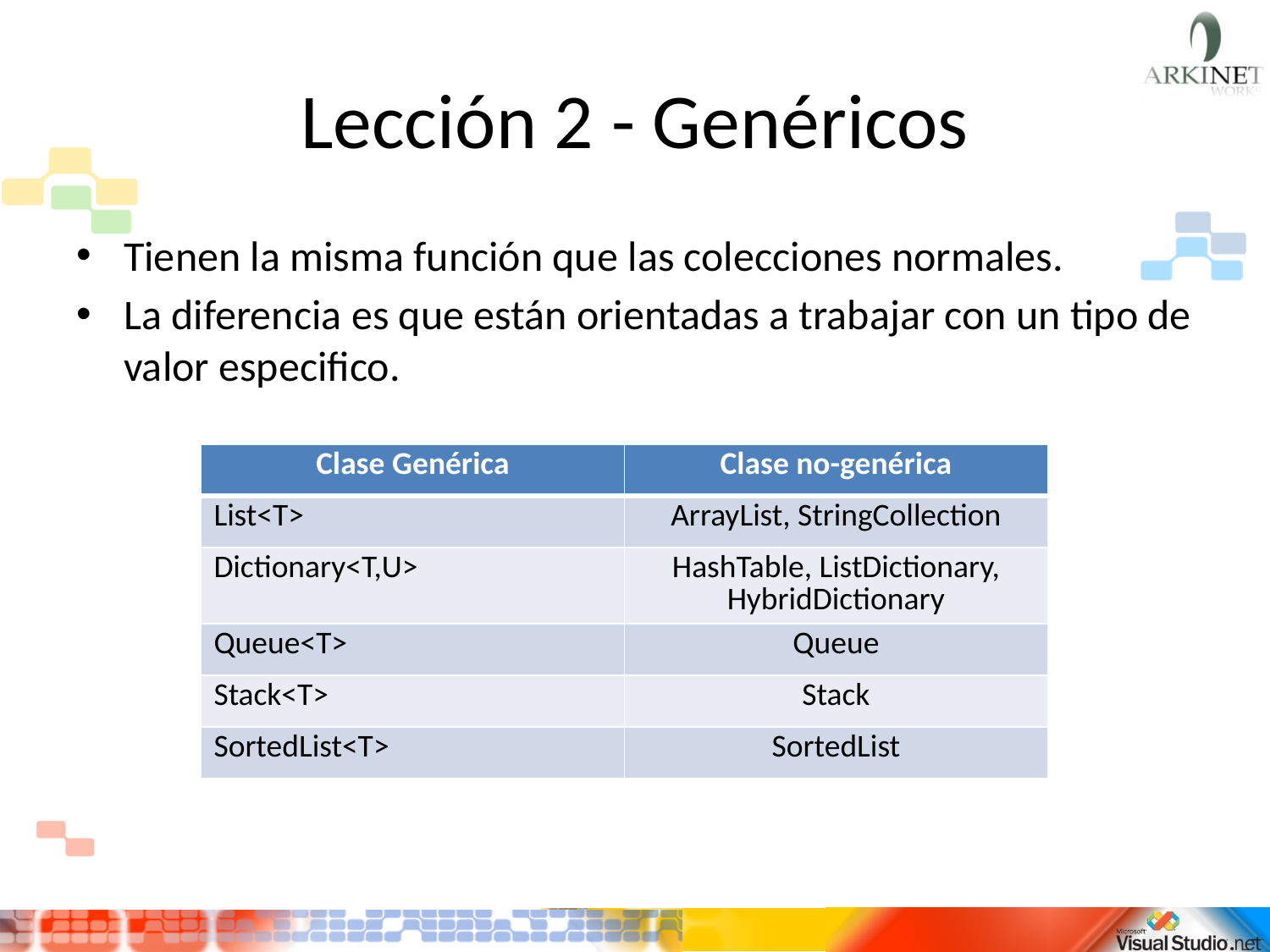

# Lección 2 - Genéricos
Tienen la misma función que las colecciones normales.
La diferencia es que están orientadas a trabajar con un tipo de valor especifico.
| Clase Genérica | Clase no-genérica |
| --- | --- |
| List<T> | ArrayList, StringCollection |
| Dictionary<T,U> | HashTable, ListDictionary, HybridDictionary |
| Queue<T> | Queue |
| Stack<T> | Stack |
| SortedList<T> | SortedList |